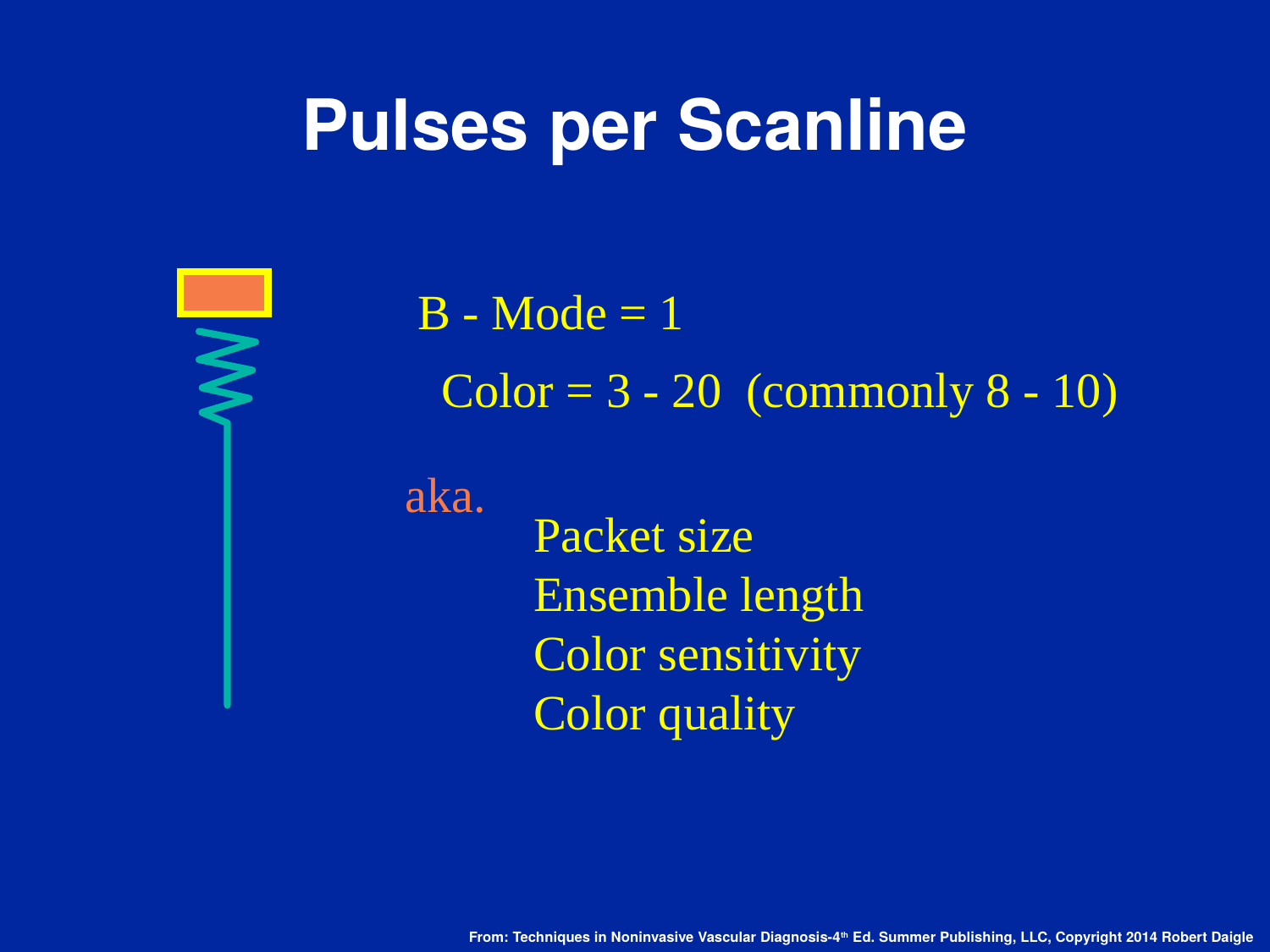

# Pulses per Scanline
 B - Mode = 1

 Color = 3 - 20  (commonly 8 - 10)
aka.
Packet size
Ensemble length
Color sensitivity
Color quality